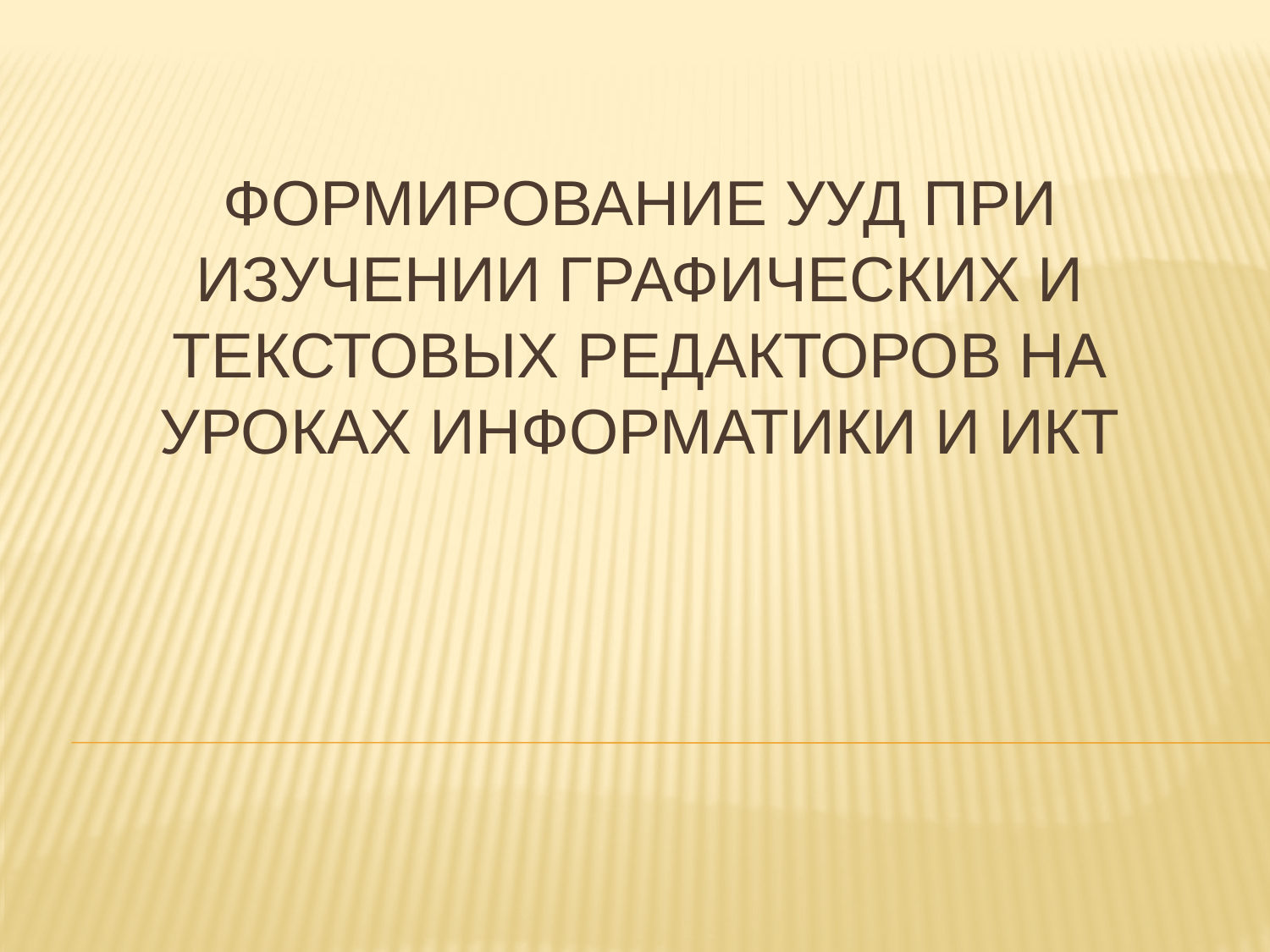

# Формирование УУД при изучении графических и текстовых редакторов на уроках информатики и ИКТ